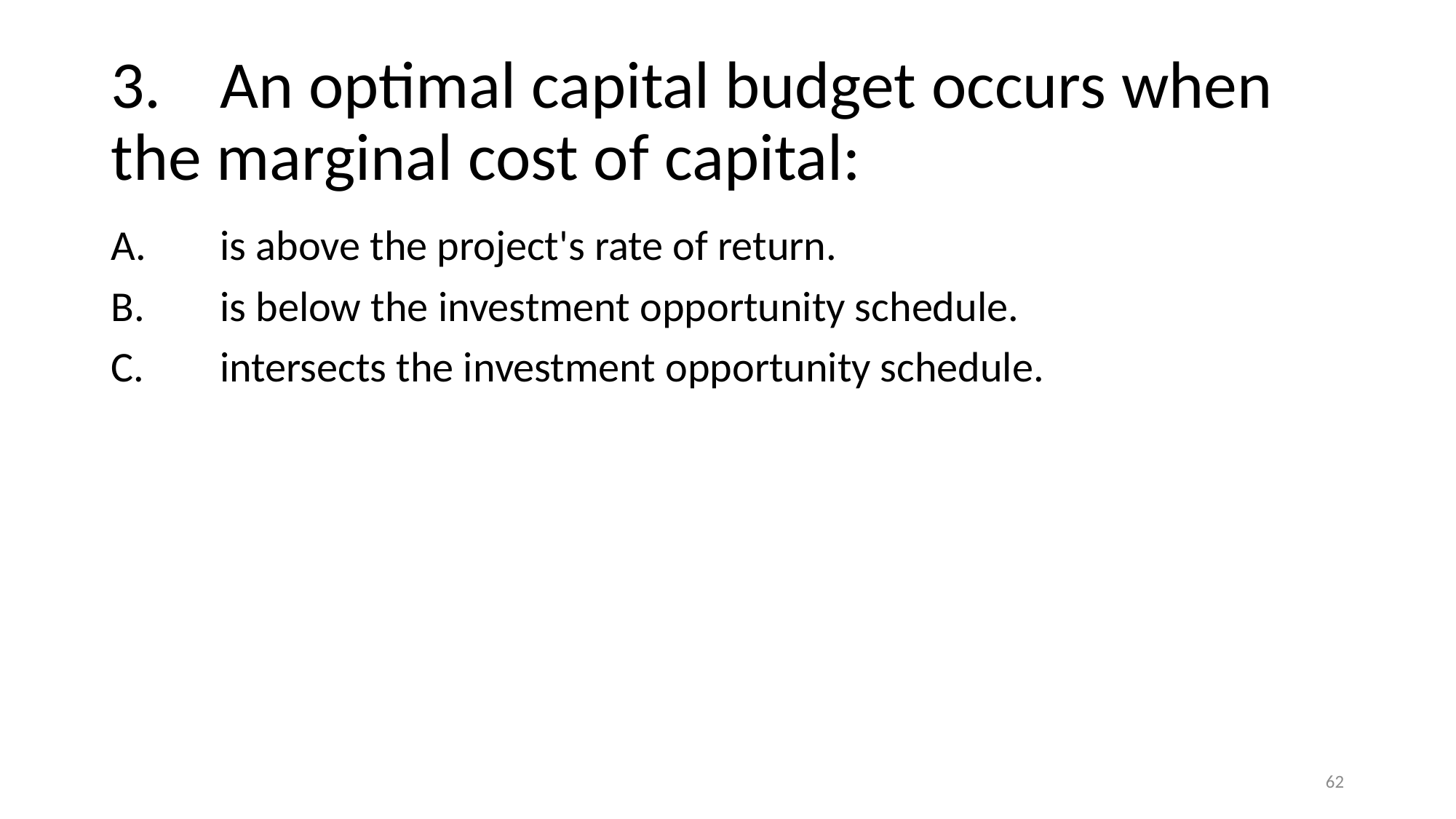

# 3.	An optimal capital budget occurs when the marginal cost of capital:
A.	is above the project's rate of return.
B.	is below the investment opportunity schedule.
C.	intersects the investment opportunity schedule.
62